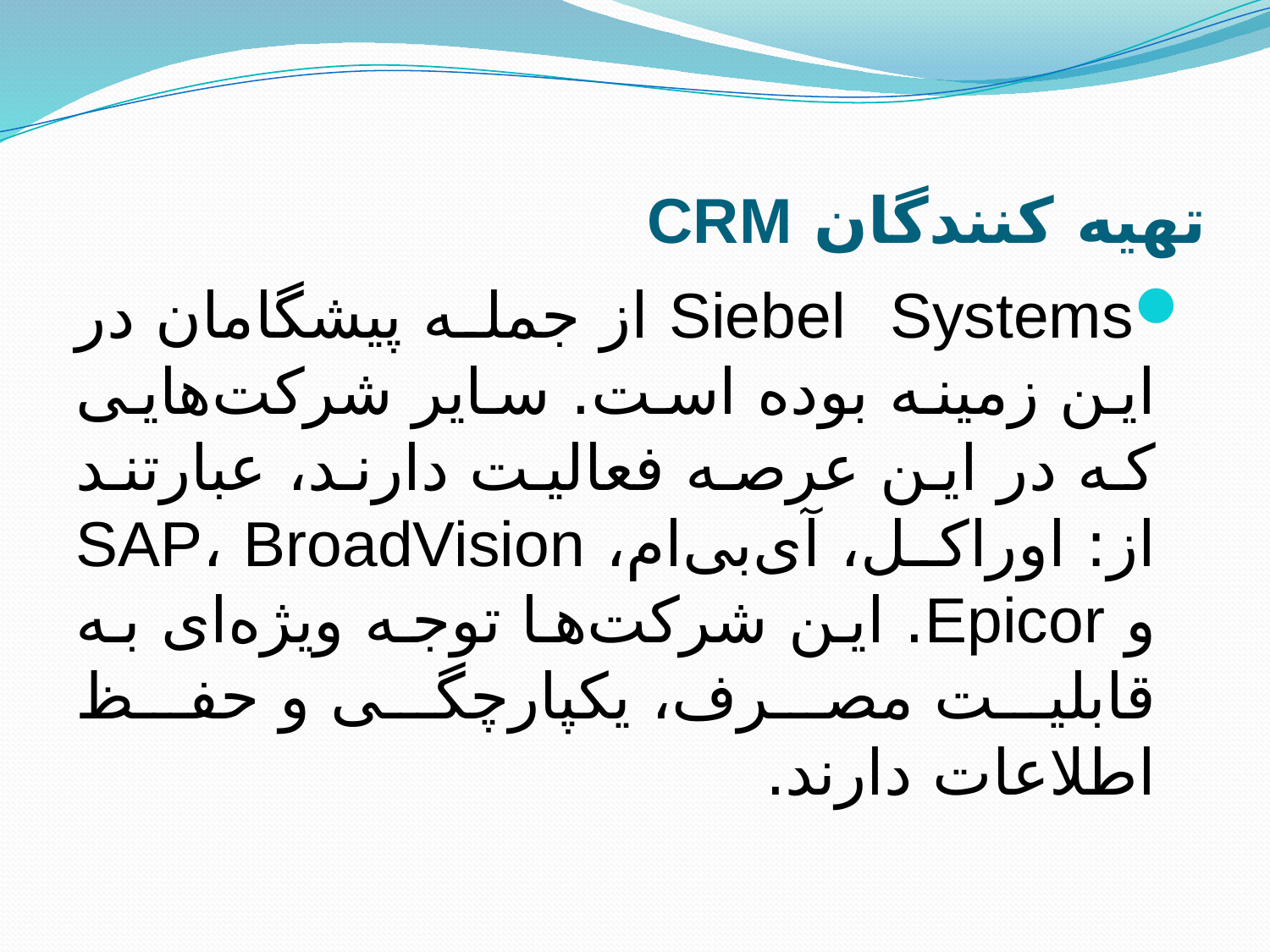

# تهیه كنندگان CRM
Siebel Systems از جمله پیشگامان در این زمینه بوده است. سایر شركت‌هایی كه در این عرصه فعالیت دارند، عبارتند از: اوراكل، آی‌بی‌ام، SAP، BroadVision و Epicor. این شركت‌ها توجه ویژه‌ای به قابلیت مصرف، یكپارچگی و حفظ اطلاعات دارند.